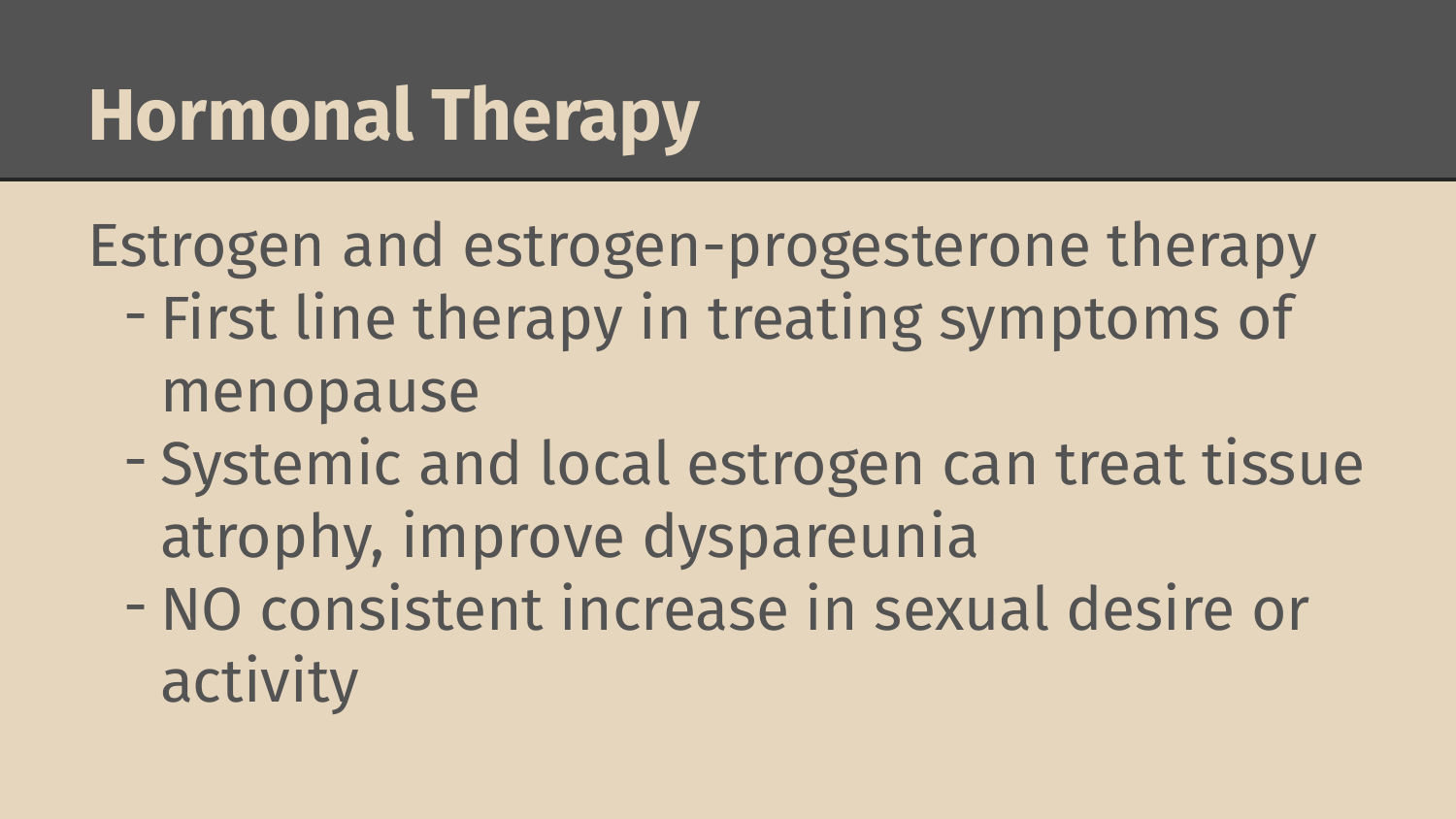

# Hormonal Therapy
Estrogen and estrogen-progesterone therapy
First line therapy in treating symptoms of menopause
Systemic and local estrogen can treat tissue atrophy, improve dyspareunia
NO consistent increase in sexual desire or activity